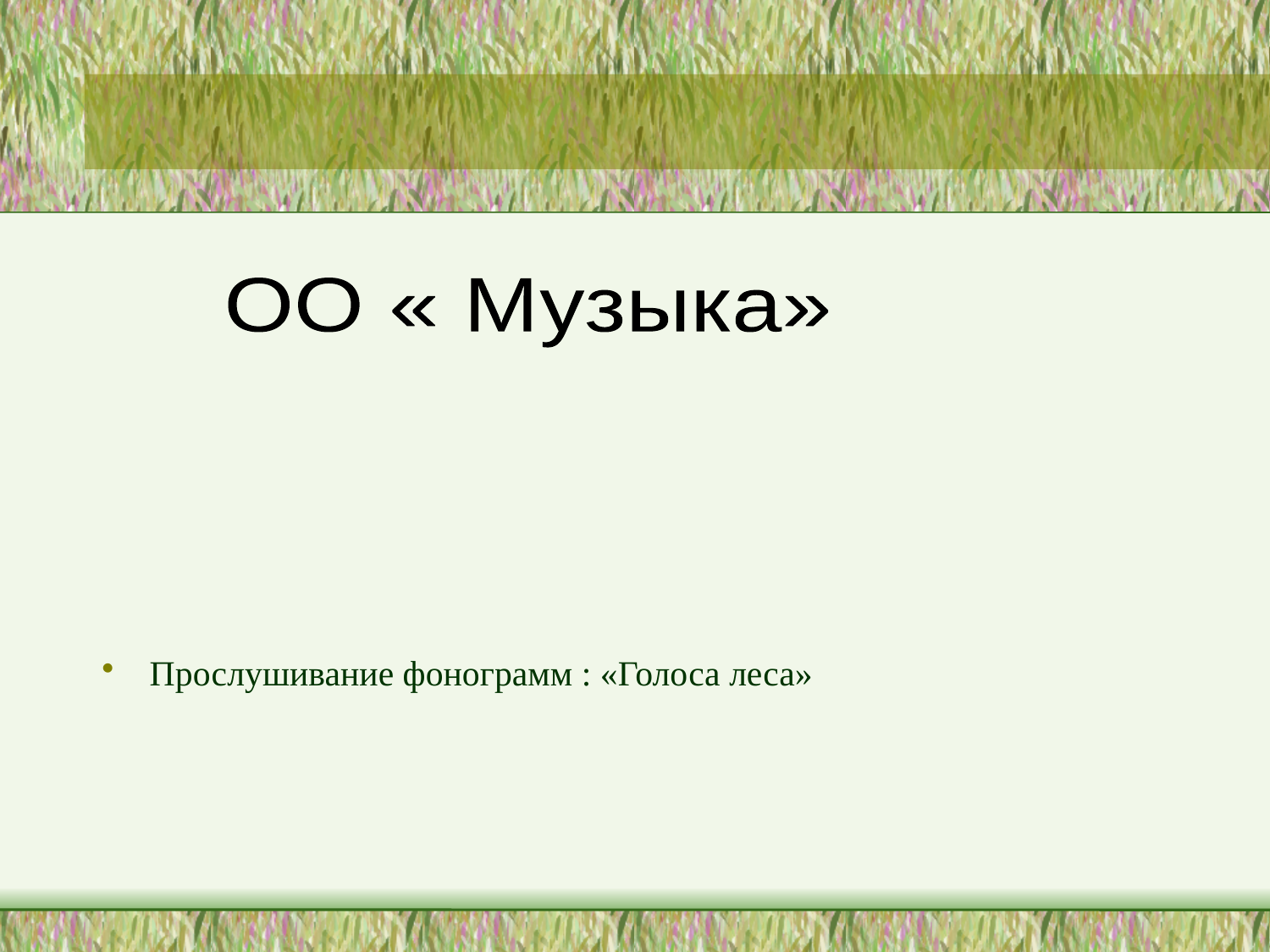

ОО « Музыка»
Прослушивание фонограмм : «Голоса леса»